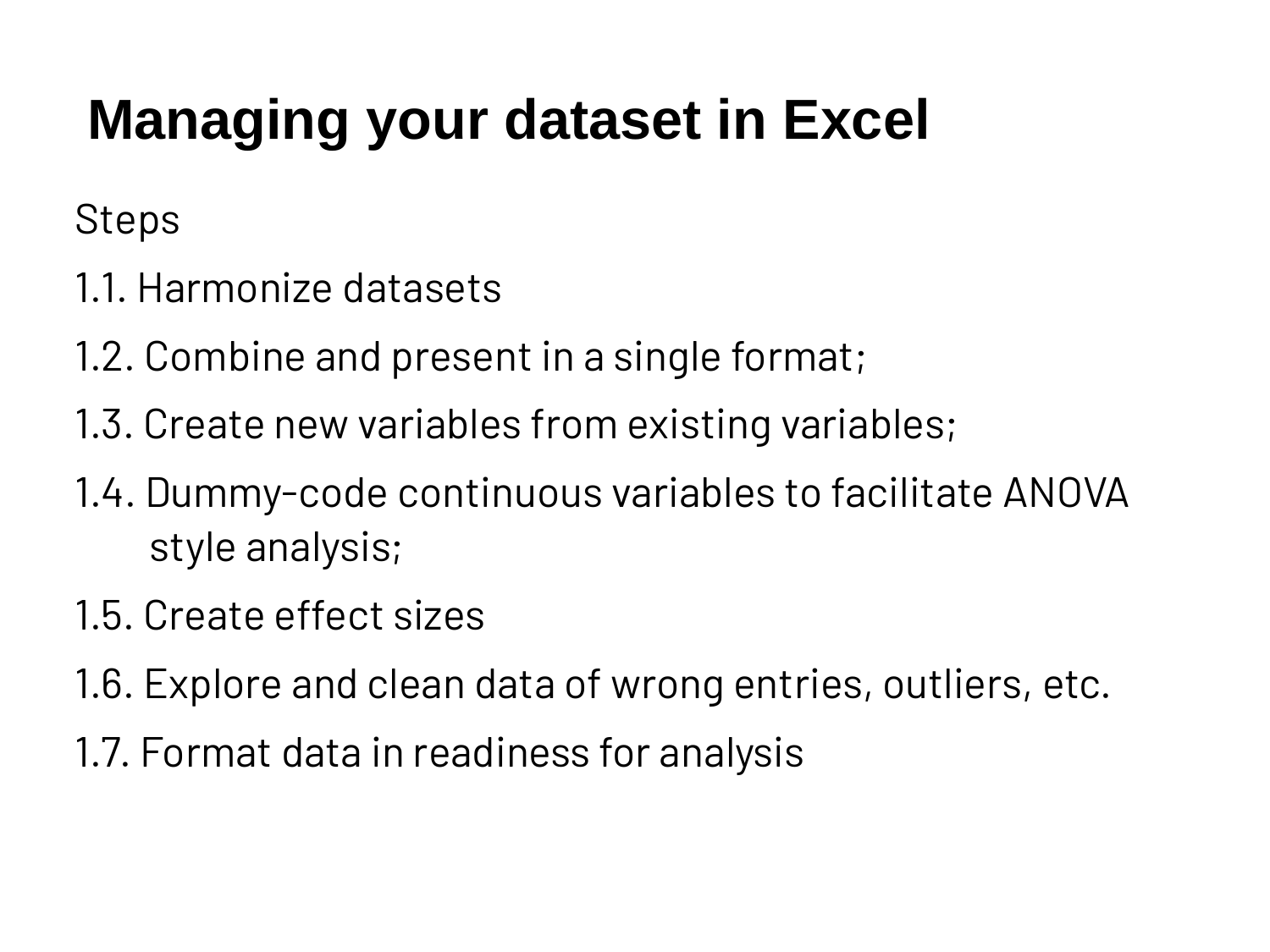

Managing your dataset in Excel
Steps
1.1. Harmonize datasets
1.2. Combine and present in a single format;
1.3. Create new variables from existing variables;
1.4. Dummy-code continuous variables to facilitate ANOVA style analysis;
1.5. Create effect sizes
1.6. Explore and clean data of wrong entries, outliers, etc.
1.7. Format data in readiness for analysis